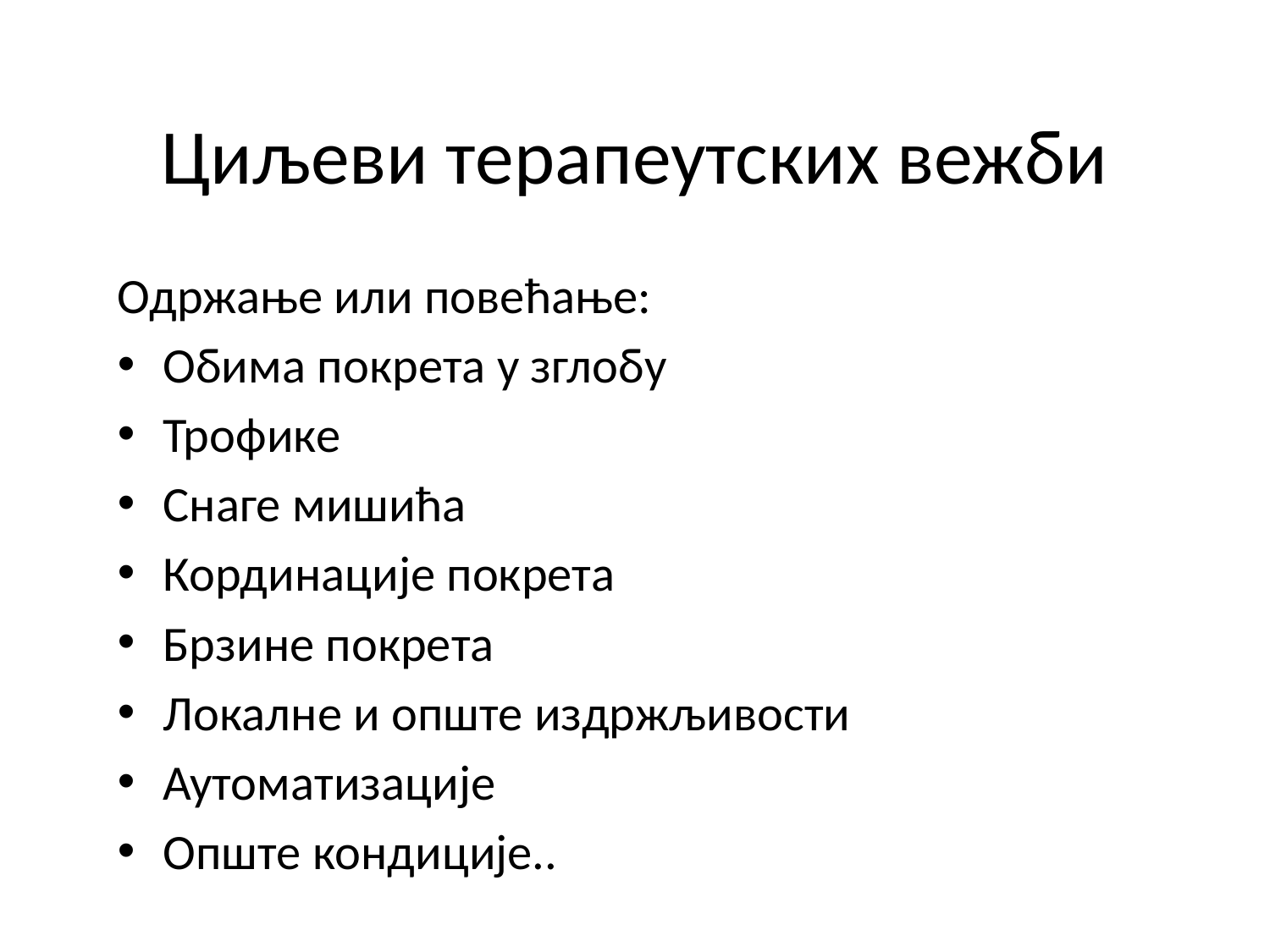

# Циљеви терапеутских вежби
Одржање или повећање:
Обима покрета у зглобу
Трофике
Снаге мишића
Кординације покрета
Брзине покрета
Локалне и опште издржљивости
Аутоматизације
Опште кондиције..